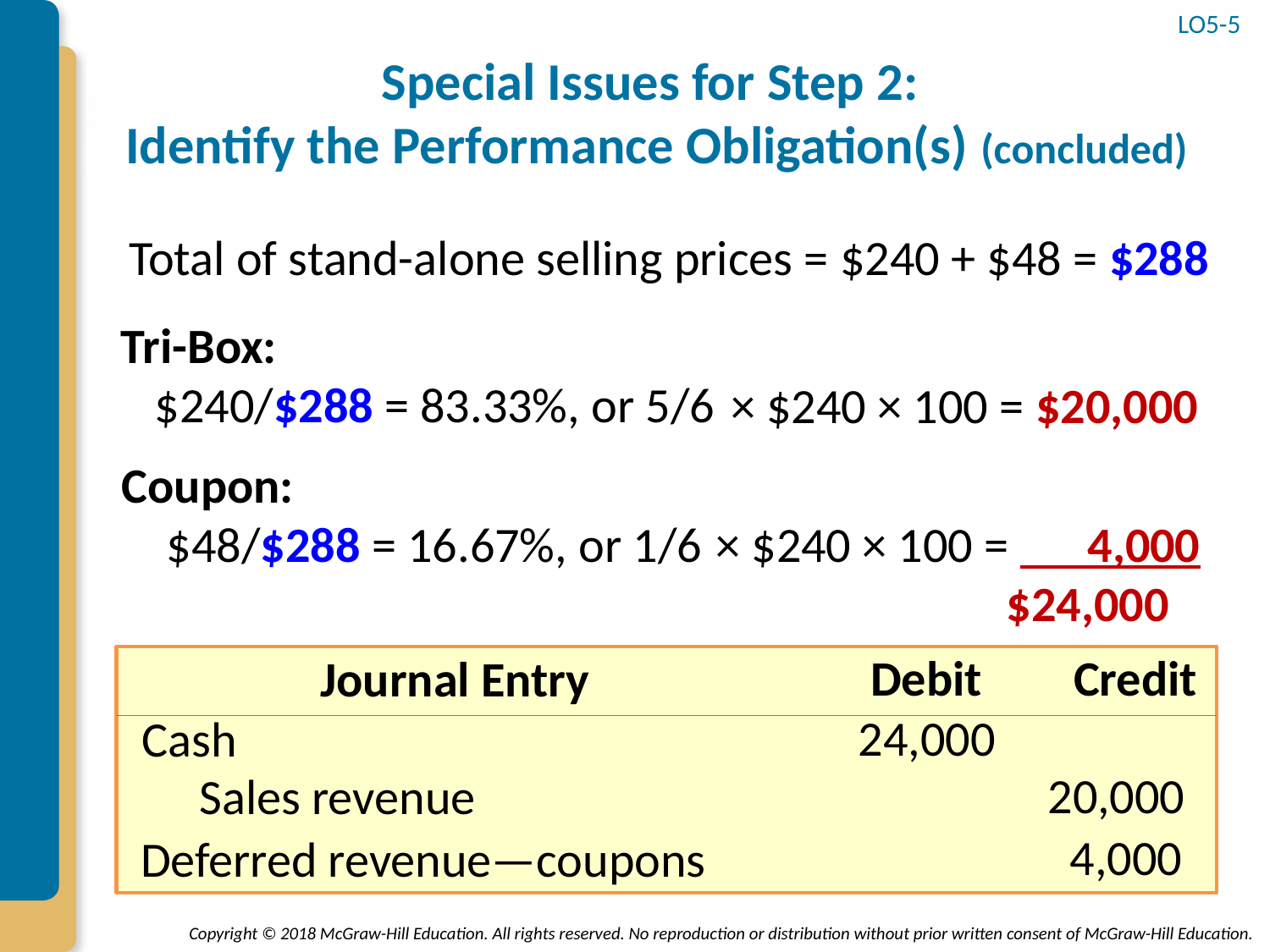

LO5-5
# Special Issues for Step 2: Identify the Performance Obligation(s) (concluded)
Total of stand-alone selling prices = $240 + $48 = $288
Tri-Box:
   $240/$288 = 83.33%, or 5/6
 × $240 × 100 = $20,000
Coupon:
    $48/$288 = 16.67%, or 1/6
 × $240 × 100 =       4,000
                                              $24,000
Debit
Credit
Journal Entry

24,000
Cash
20,000
        Sales revenue
4,000
Deferred revenue—coupons